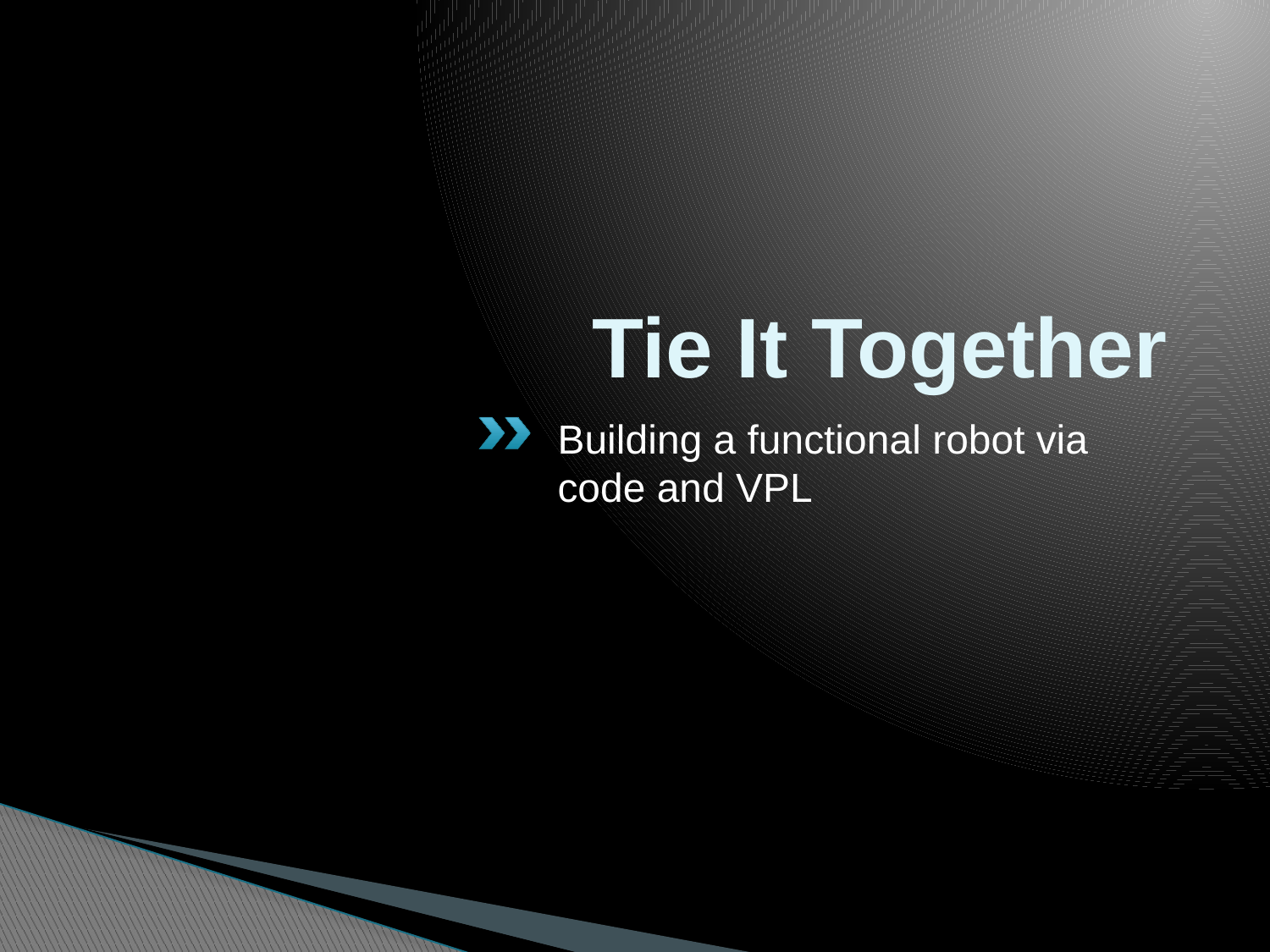

# Tie It Together
Building a functional robot via code and VPL